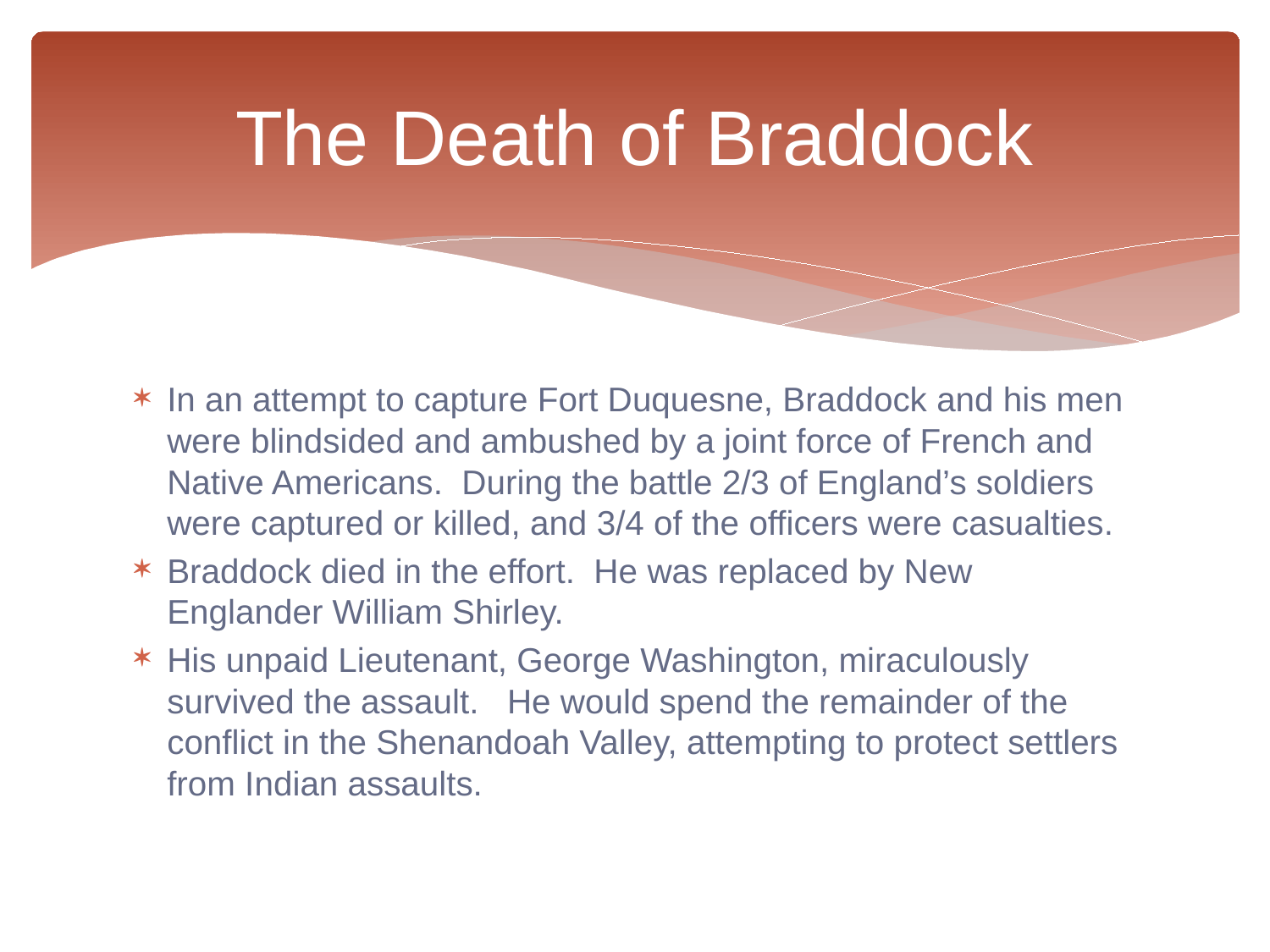

# The Death of Braddock
In an attempt to capture Fort Duquesne, Braddock and his men were blindsided and ambushed by a joint force of French and Native Americans.  During the battle 2/3 of England’s soldiers were captured or killed, and 3/4 of the officers were casualties.
Braddock died in the effort.  He was replaced by New Englander William Shirley.
His unpaid Lieutenant, George Washington, miraculously survived the assault.   He would spend the remainder of the conflict in the Shenandoah Valley, attempting to protect settlers from Indian assaults.